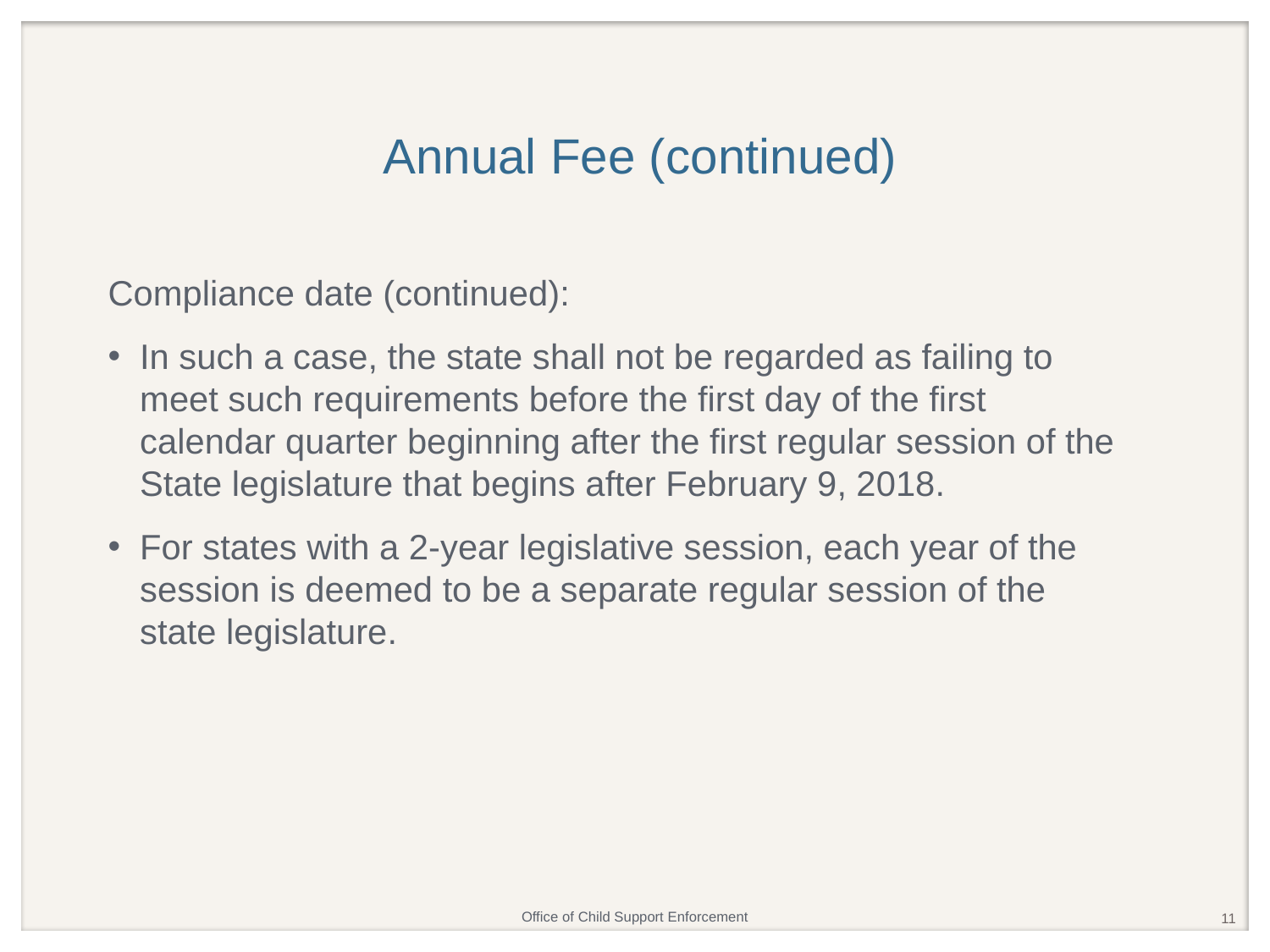

# Annual Fee (continued)
Compliance date (continued):
In such a case, the state shall not be regarded as failing to meet such requirements before the first day of the first calendar quarter beginning after the first regular session of the State legislature that begins after February 9, 2018.
For states with a 2-year legislative session, each year of the session is deemed to be a separate regular session of the state legislature.

11